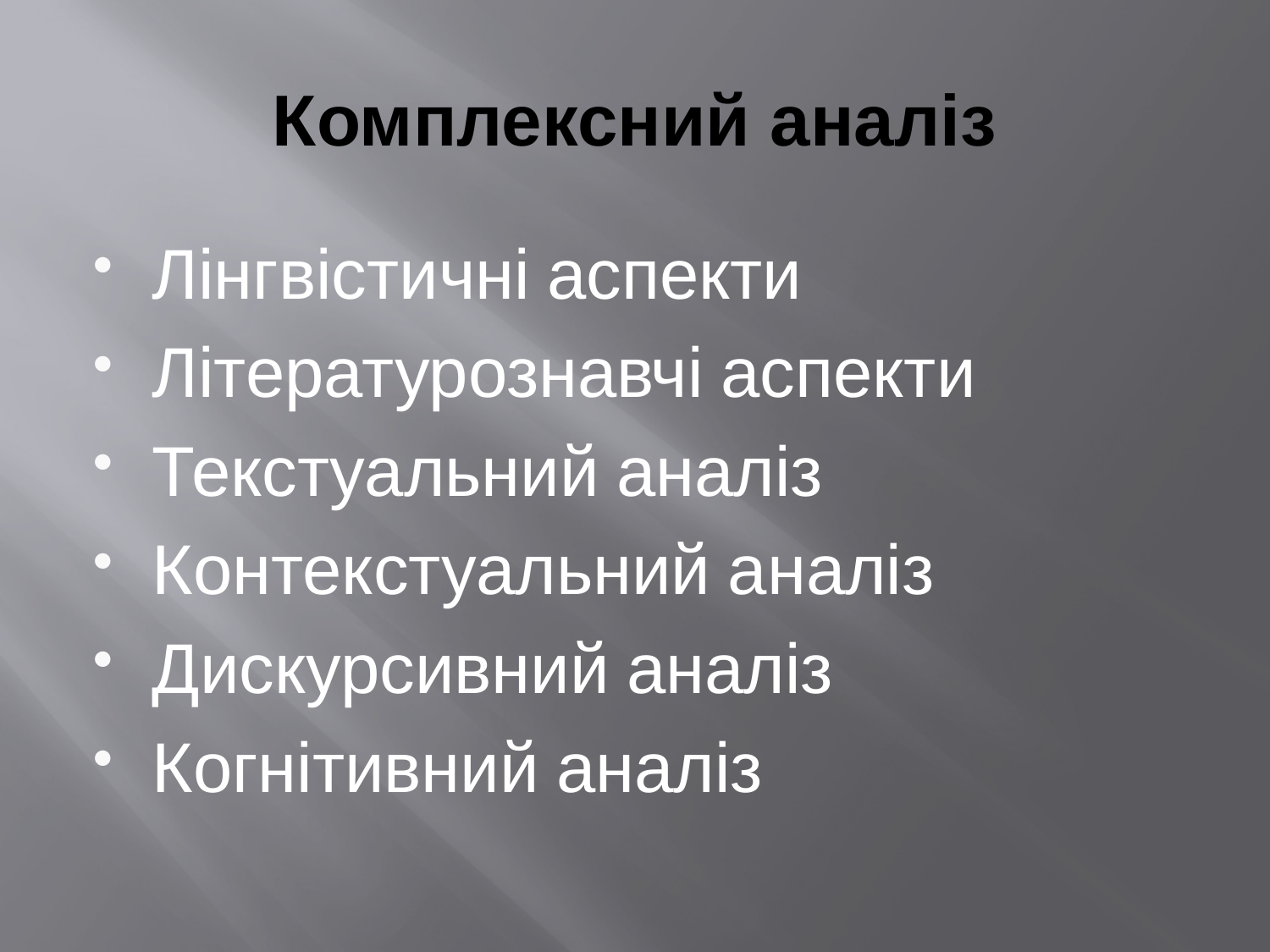

# Комплексний аналіз
Лінгвістичні аспекти
Літературознавчі аспекти
Текстуальний аналіз
Контекстуальний аналіз
Дискурсивний аналіз
Когнітивний аналіз